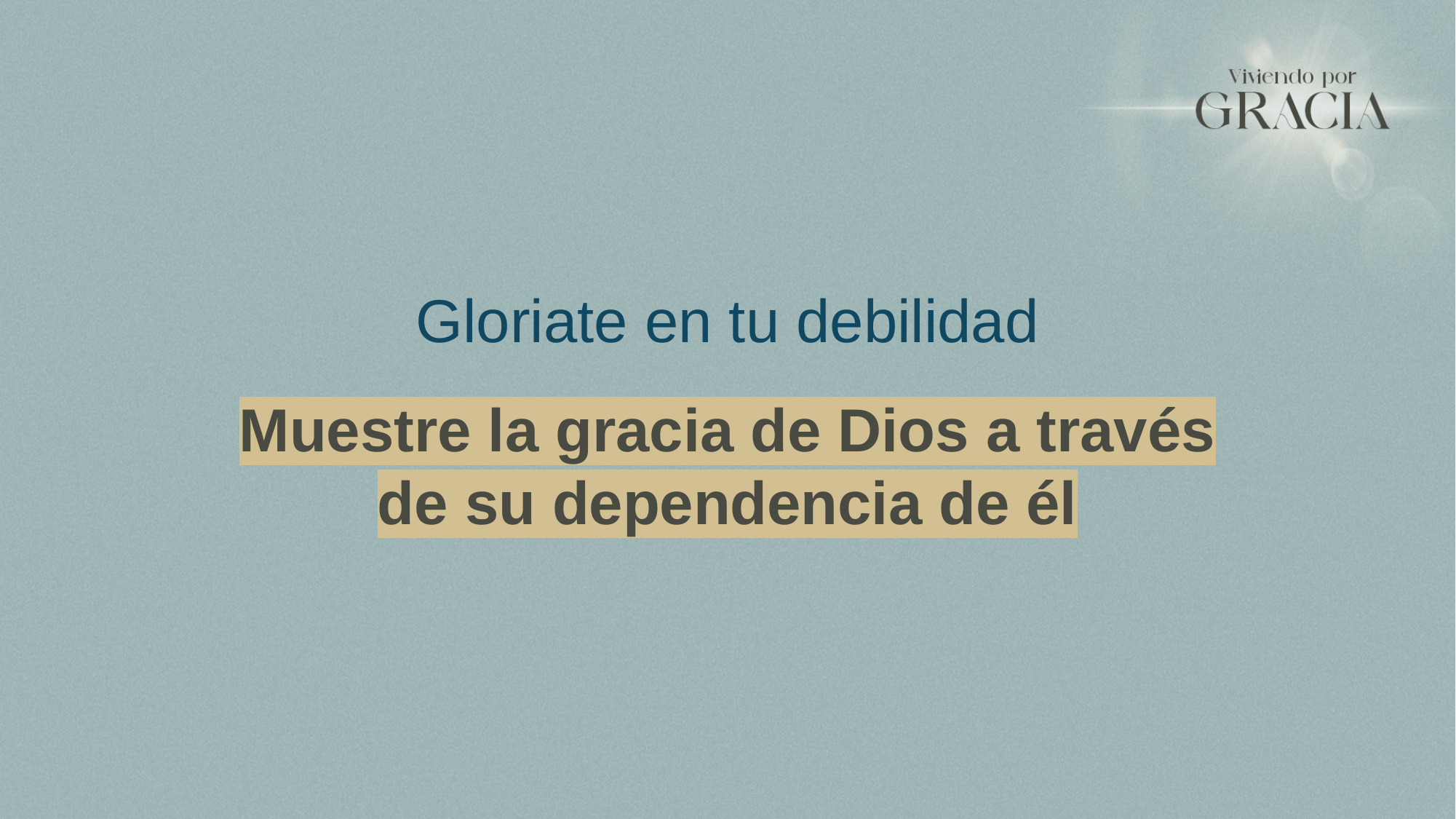

Gloriate en tu debilidad
Muestre la gracia de Dios a través de su dependencia de él